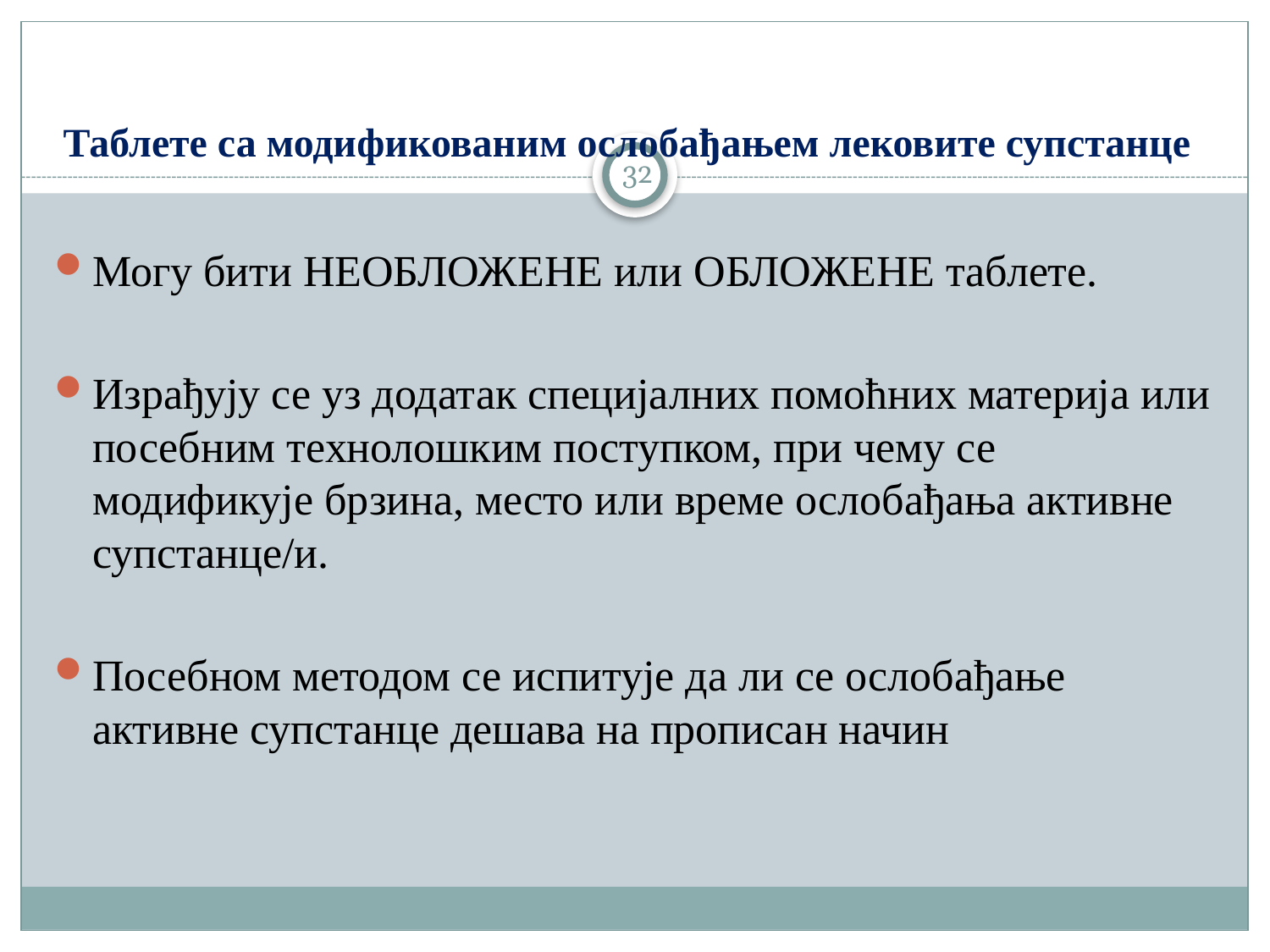

# Таблете са модификованим ослобађањем лековите супстанце
32
Могу бити НЕОБЛОЖЕНЕ или ОБЛОЖЕНЕ таблете.

Израђују се уз додатак специјалних помоћних материја или посебним технолошким поступком, при чему се модификује брзина, место или време ослобађања активне супстанце/и.

Посебном методом се испитује да ли се ослобађање активне супстанце дешава на прописан начин